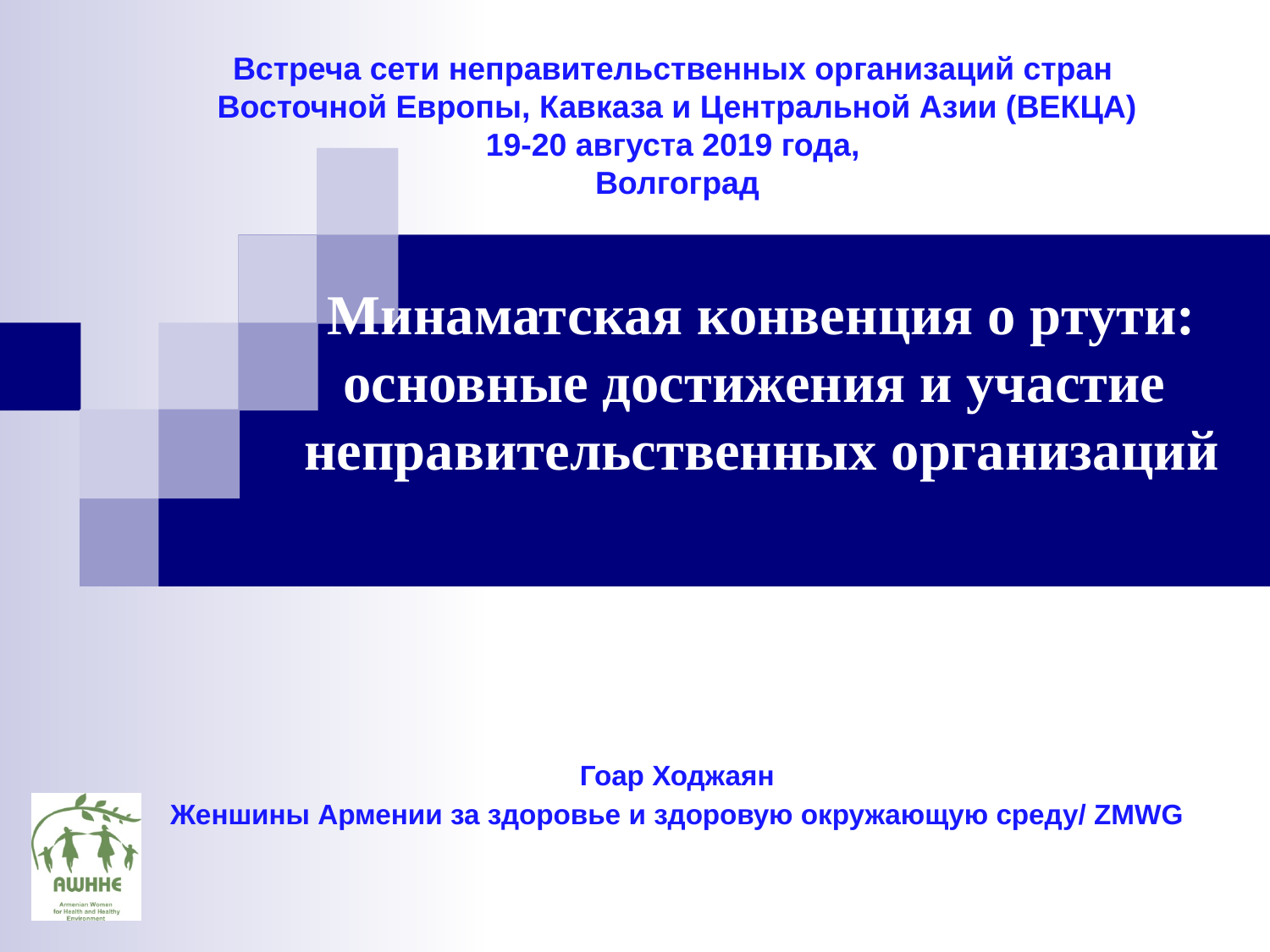

Встреча сети неправительственных организаций стран
Восточной Европы, Кавказа и Центральной Азии (ВЕКЦА)
19-20 августа 2019 года,
Волгоград

# Минаматская конвенция о ртути: основные достижения и участие неправительственных организаций
Гоар Ходжаян
Женшины Армении за здоровье и здоровую окружающую среду/ ZMWG